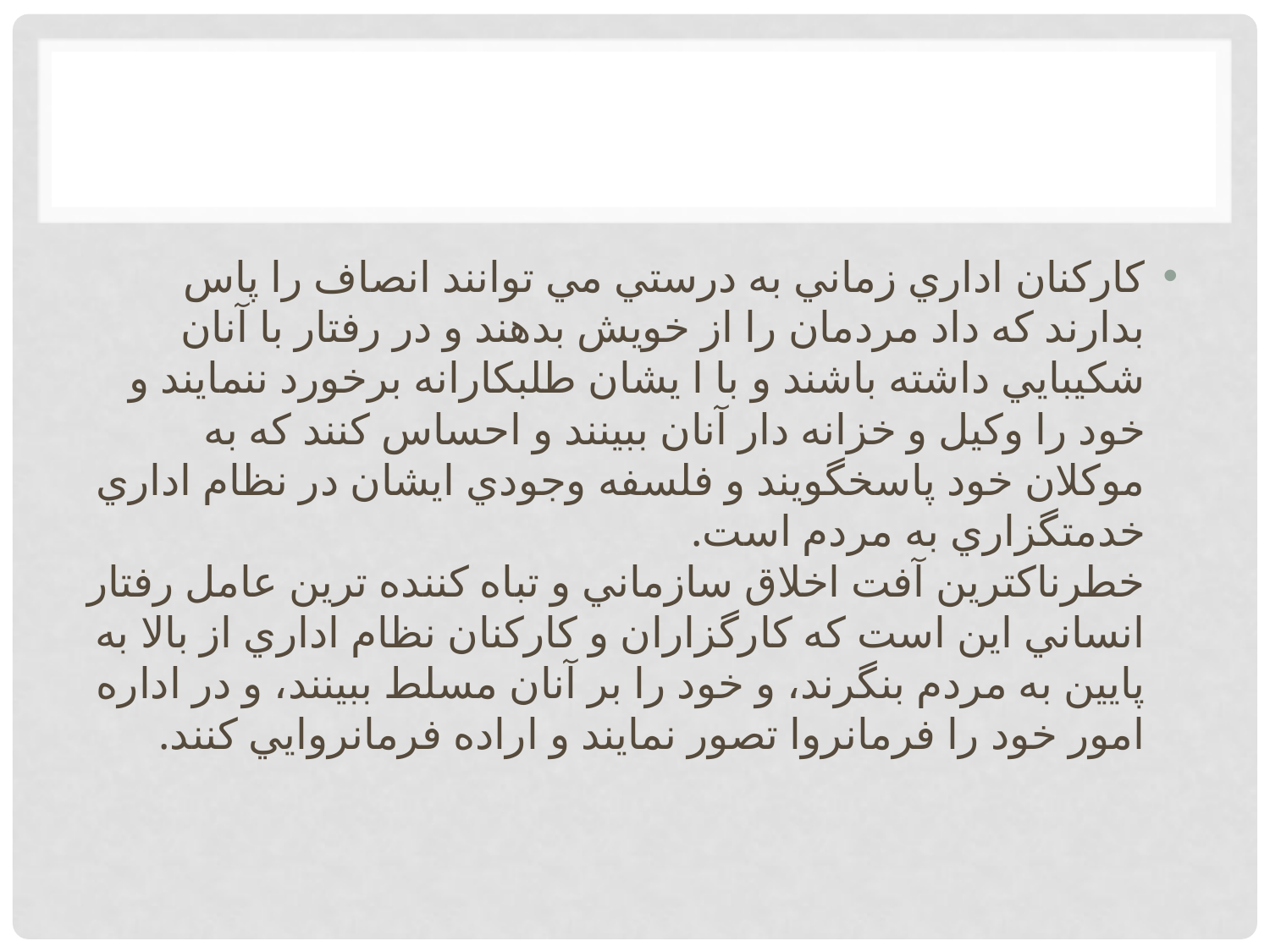

كاركنان اداري زماني به درستي مي توانند انصاف را پاس بدارند كه داد مردمان را از خويش بدهند و در رفتار با آنان شكيبايي داشته باشند و با ا يشان طلبكارانه برخورد ننمايند و خود را وكيل و خزانه دار آنان ببينند و احساس كنند كه به موكلان خود پاسخگويند و فلسفه وجودي ايشان در نظام اداري خدمتگزاري به مردم است. 
خطرناكترين آفت اخلاق سازماني و تباه كننده ترين عامل رفتار انساني اين است كه كارگزاران و كاركنان نظام اداري از بالا به پايين به مردم بنگرند، و خود را بر آنان مسلط ببينند، و در اداره امور خود را فرمانروا تصور نمايند و اراده فرمانروايي كنند.